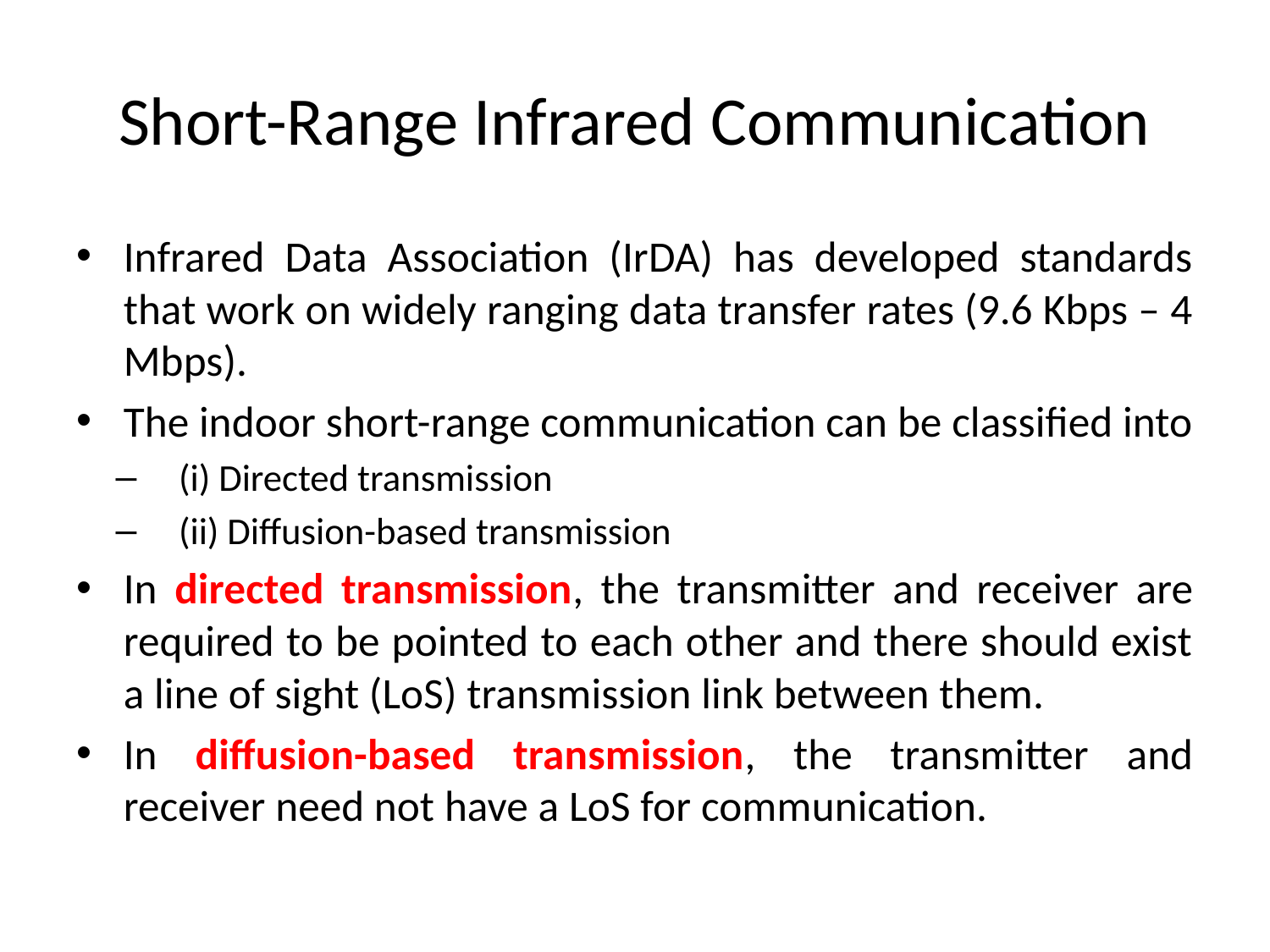

# Short-Range Infrared Communication
Infrared Data Association (IrDA) has developed standards that work on widely ranging data transfer rates (9.6 Kbps – 4 Mbps).
The indoor short-range communication can be classified into
(i) Directed transmission
(ii) Diffusion-based transmission
In directed transmission, the transmitter and receiver are required to be pointed to each other and there should exist a line of sight (LoS) transmission link between them.
In diffusion-based transmission, the transmitter and receiver need not have a LoS for communication.